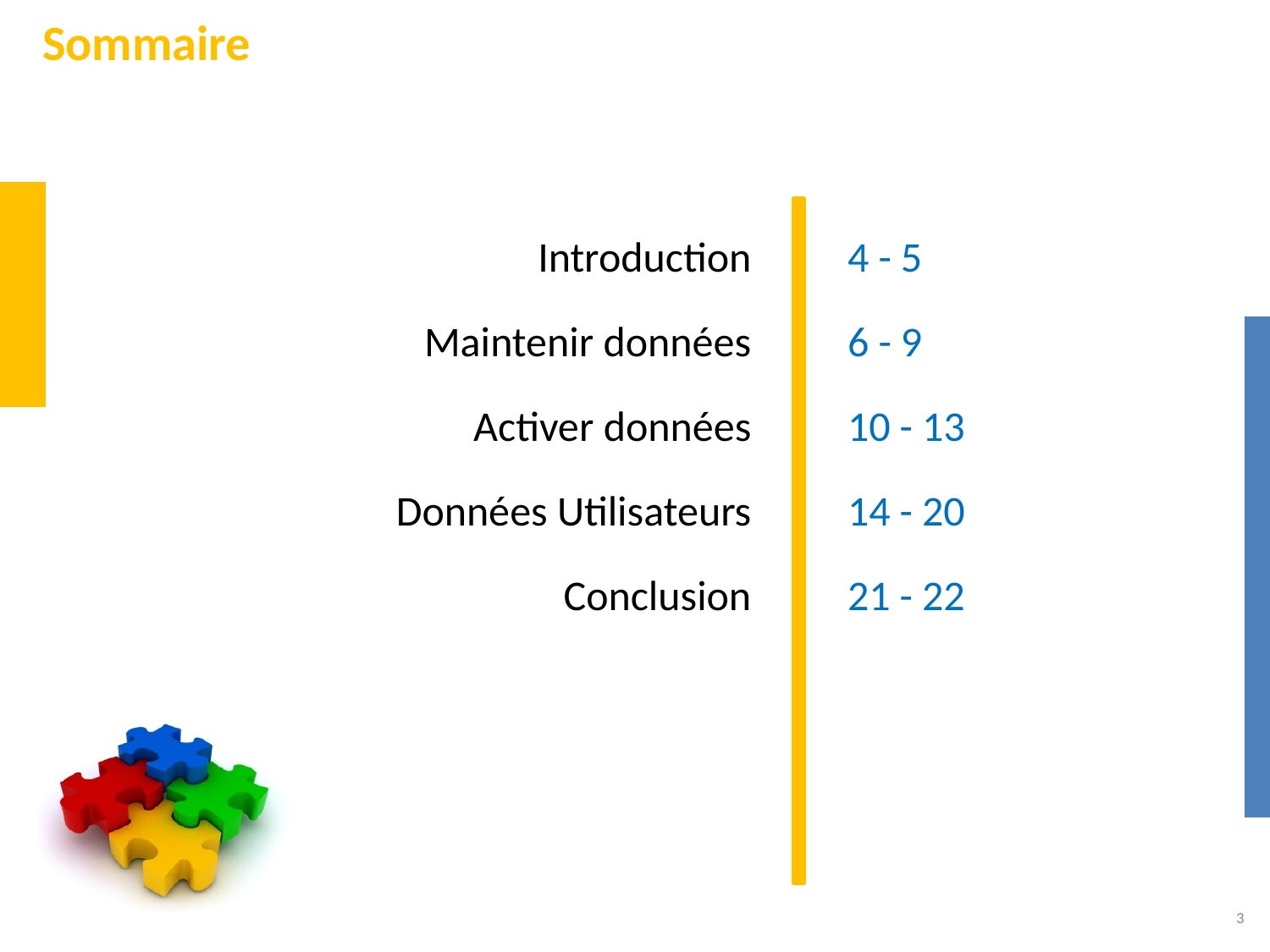

# Sommaire
Introduction
Maintenir données
Activer données
Données Utilisateurs
Conclusion
4 - 5
6 - 9
10 - 13
14 - 20
21 - 22
3